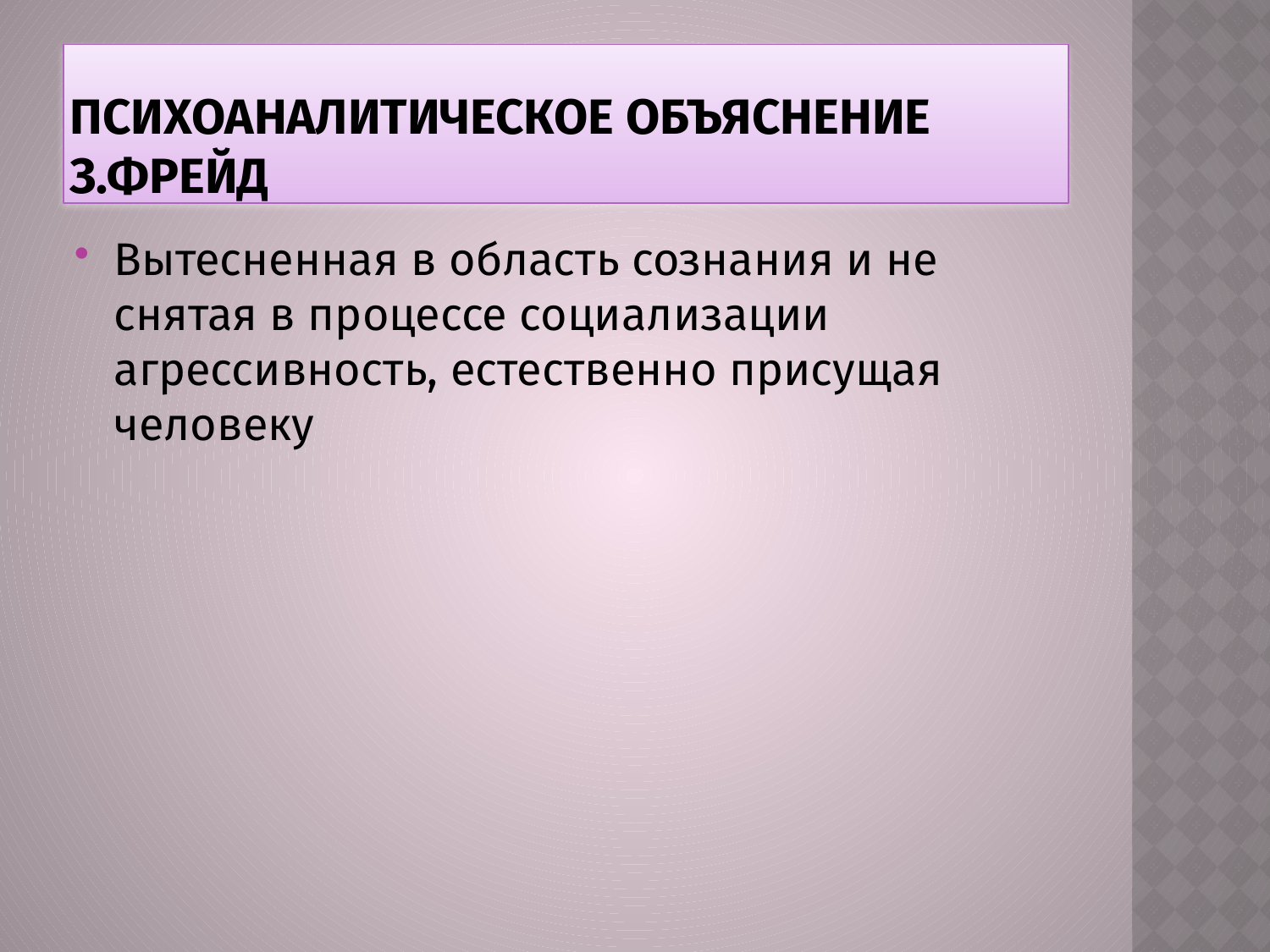

# Психоаналитическое объяснение З.Фрейд
Вытесненная в область сознания и не снятая в процессе социализации агрессивность, естественно присущая человеку